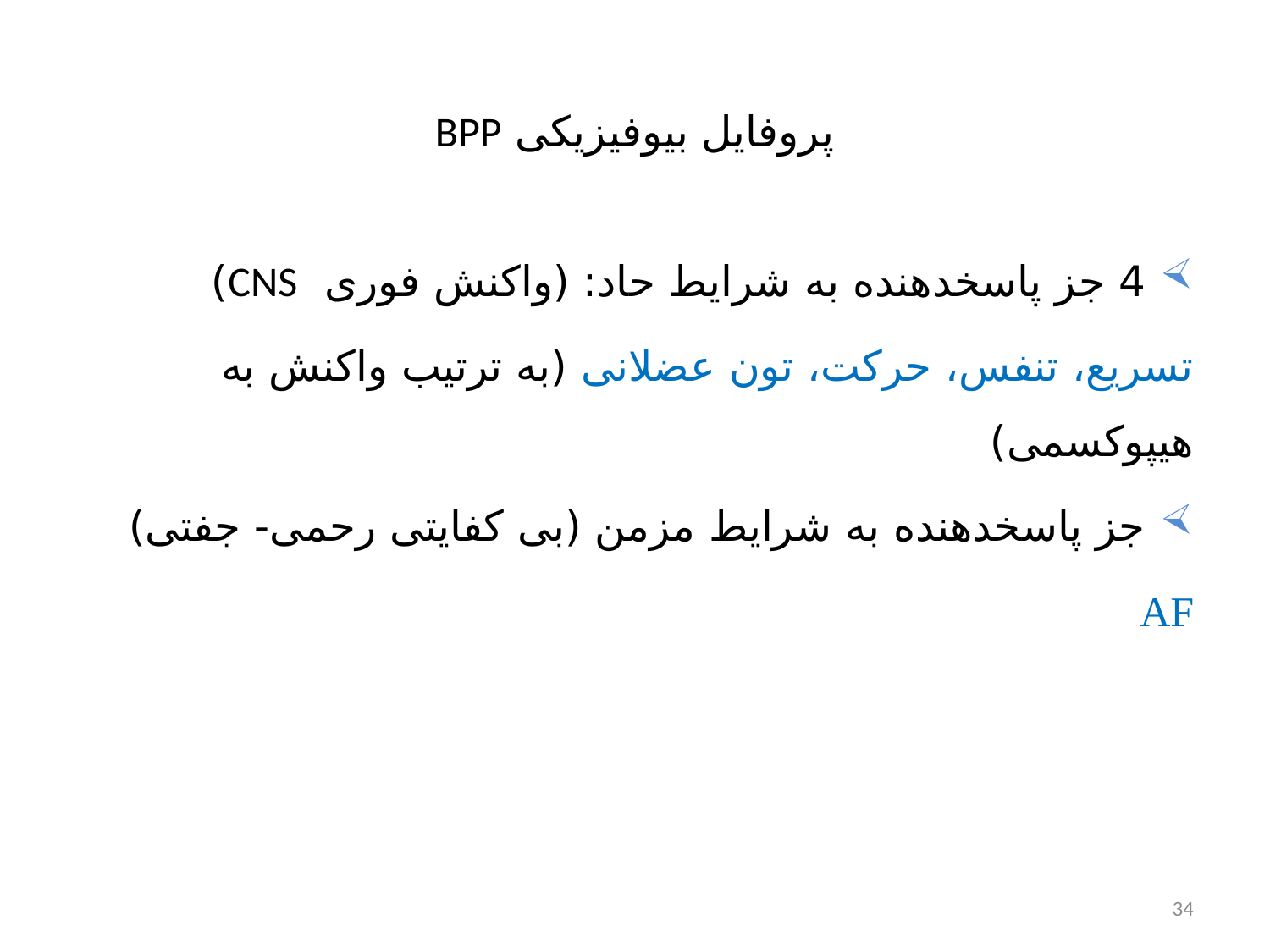

# پروفایل بیوفیزیکی BPP
4 جز پاسخدهنده به شرایط حاد: (واکنش فوری  CNS)
تسریع، تنفس، حرکت، تون عضلانی (به ترتیب واکنش به هیپوکسمی)
جز پاسخدهنده به شرایط مزمن (بی کفایتی رحمی- جفتی)
AF

34